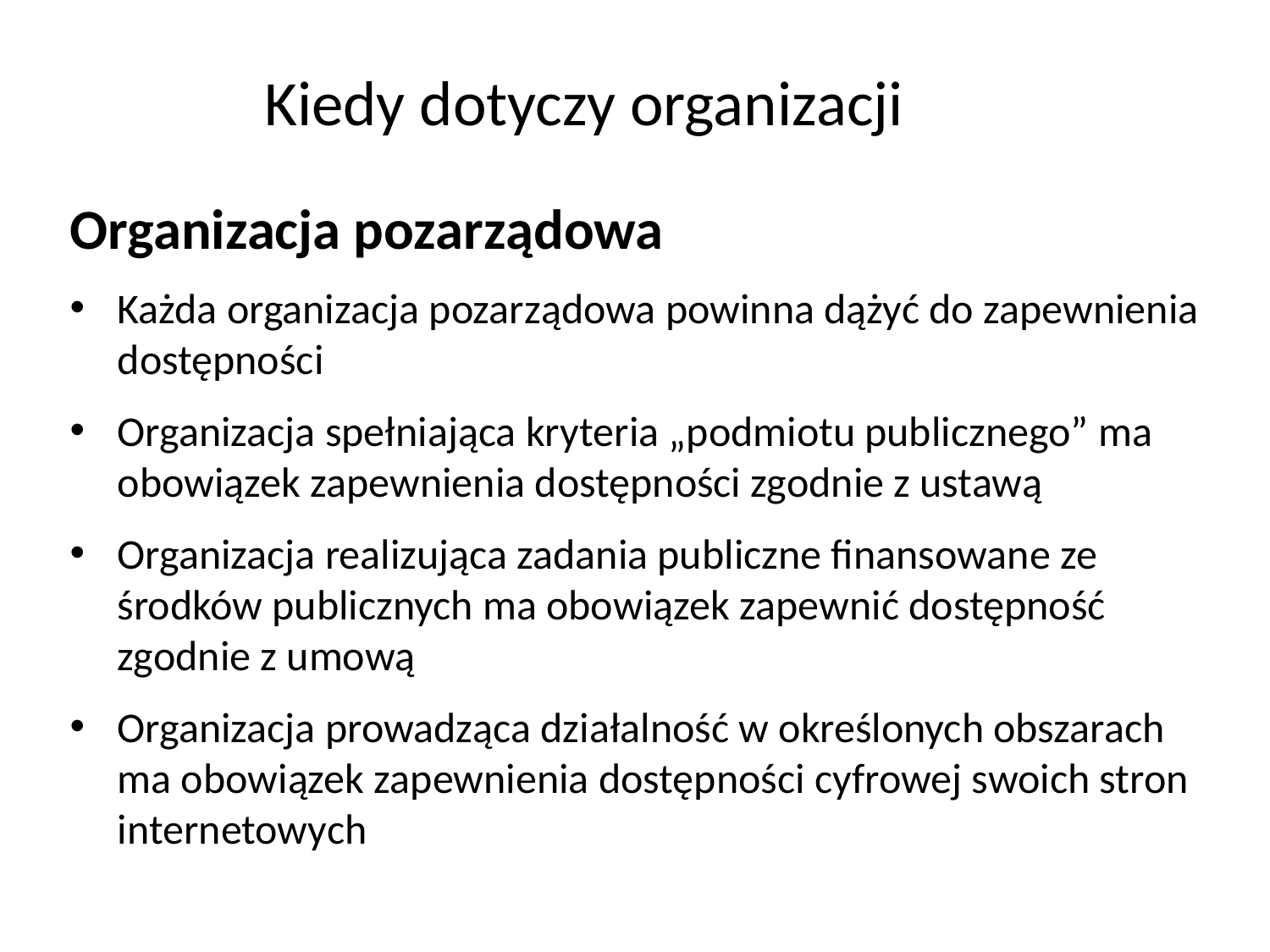

# Kiedy dotyczy organizacji
Organizacja pozarządowa
Każda organizacja pozarządowa powinna dążyć do zapewnienia dostępności
Organizacja spełniająca kryteria „podmiotu publicznego” ma obowiązek zapewnienia dostępności zgodnie z ustawą
Organizacja realizująca zadania publiczne finansowane ze środków publicznych ma obowiązek zapewnić dostępność zgodnie z umową
Organizacja prowadząca działalność w określonych obszarach ma obowiązek zapewnienia dostępności cyfrowej swoich stron internetowych